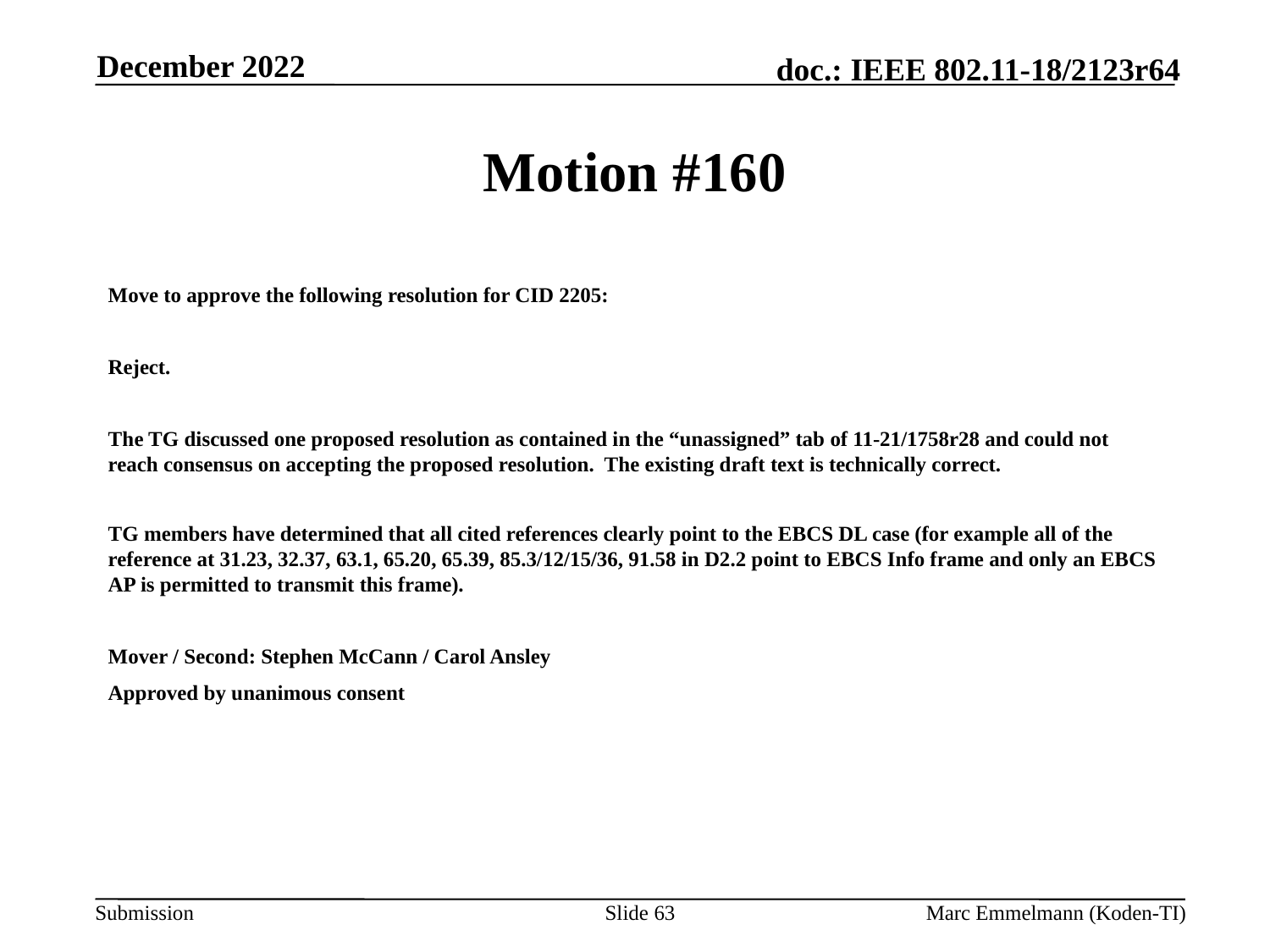

December 2022
# Motion #160
Move to approve the following resolution for CID 2205:

Reject.

The TG discussed one proposed resolution as contained in the “unassigned” tab of 11-21/1758r28 and could not reach consensus on accepting the proposed resolution.  The existing draft text is technically correct.

TG members have determined that all cited references clearly point to the EBCS DL case (for example all of the reference at 31.23, 32.37, 63.1, 65.20, 65.39, 85.3/12/15/36, 91.58 in D2.2 point to EBCS Info frame and only an EBCS AP is permitted to transmit this frame).

Mover / Second: Stephen McCann / Carol Ansley
Approved by unanimous consent

Slide 63
Marc Emmelmann (Koden-TI)